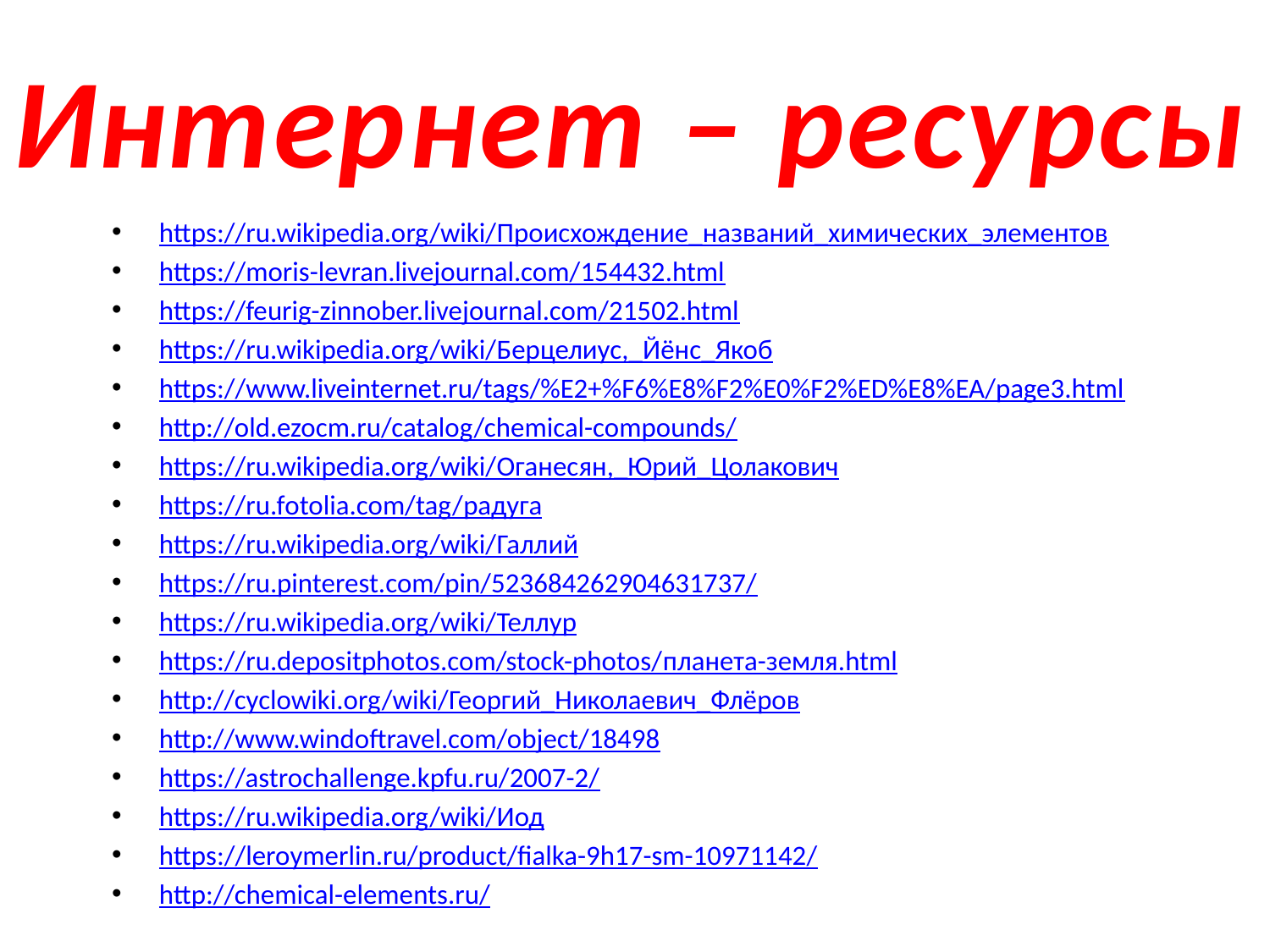

# Интернет – ресурсы
https://ru.wikipedia.org/wiki/Происхождение_названий_химических_элементов
https://moris-levran.livejournal.com/154432.html
https://feurig-zinnober.livejournal.com/21502.html
https://ru.wikipedia.org/wiki/Берцелиус,_Йёнс_Якоб
https://www.liveinternet.ru/tags/%E2+%F6%E8%F2%E0%F2%ED%E8%EA/page3.html
http://old.ezocm.ru/catalog/chemical-compounds/
https://ru.wikipedia.org/wiki/Оганесян,_Юрий_Цолакович
https://ru.fotolia.com/tag/радуга
https://ru.wikipedia.org/wiki/Галлий
https://ru.pinterest.com/pin/523684262904631737/
https://ru.wikipedia.org/wiki/Теллур
https://ru.depositphotos.com/stock-photos/планета-земля.html
http://cyclowiki.org/wiki/Георгий_Николаевич_Флёров
http://www.windoftravel.com/object/18498
https://astrochallenge.kpfu.ru/2007-2/
https://ru.wikipedia.org/wiki/Иод
https://leroymerlin.ru/product/fialka-9h17-sm-10971142/
http://chemical-elements.ru/